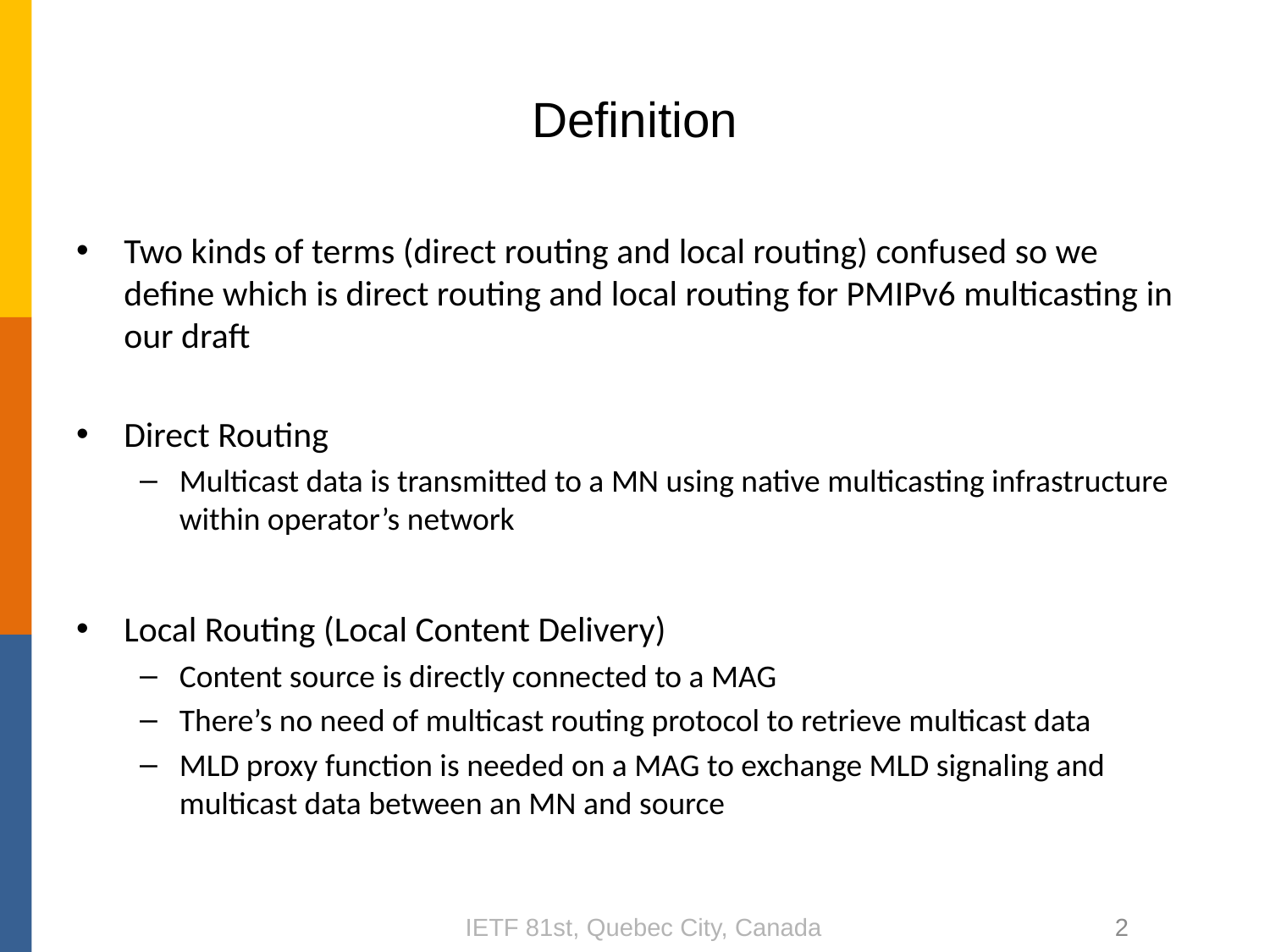

# Definition
Two kinds of terms (direct routing and local routing) confused so we define which is direct routing and local routing for PMIPv6 multicasting in our draft

Direct Routing
Multicast data is transmitted to a MN using native multicasting infrastructure within operator’s network

Local Routing (Local Content Delivery)
Content source is directly connected to a MAG
There’s no need of multicast routing protocol to retrieve multicast data
MLD proxy function is needed on a MAG to exchange MLD signaling and multicast data between an MN and source
IETF 81st, Quebec City, Canada
2